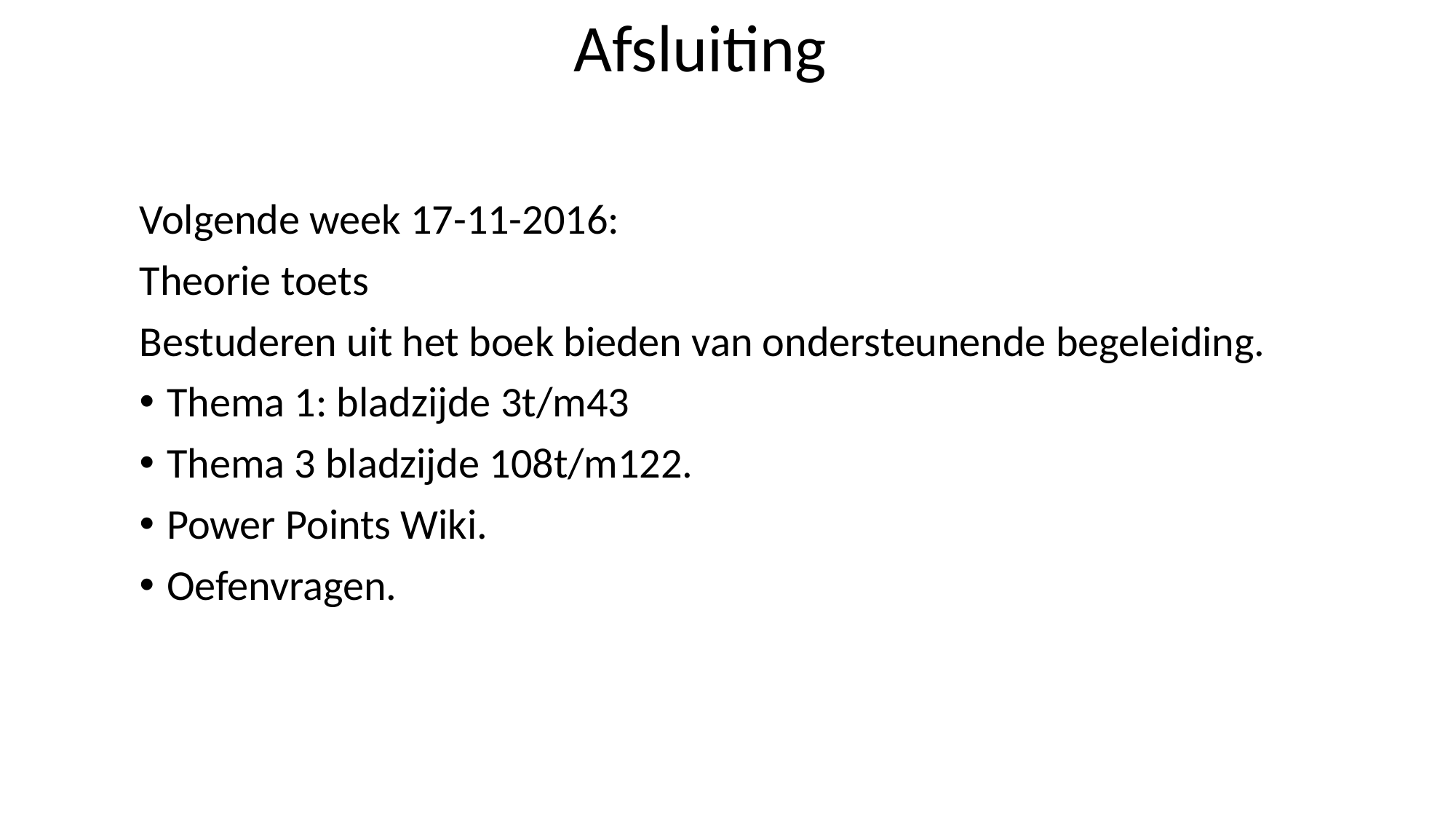

# Afsluiting
Volgende week 17-11-2016:
Theorie toets
Bestuderen uit het boek bieden van ondersteunende begeleiding.
Thema 1: bladzijde 3t/m43
Thema 3 bladzijde 108t/m122.
Power Points Wiki.
Oefenvragen.